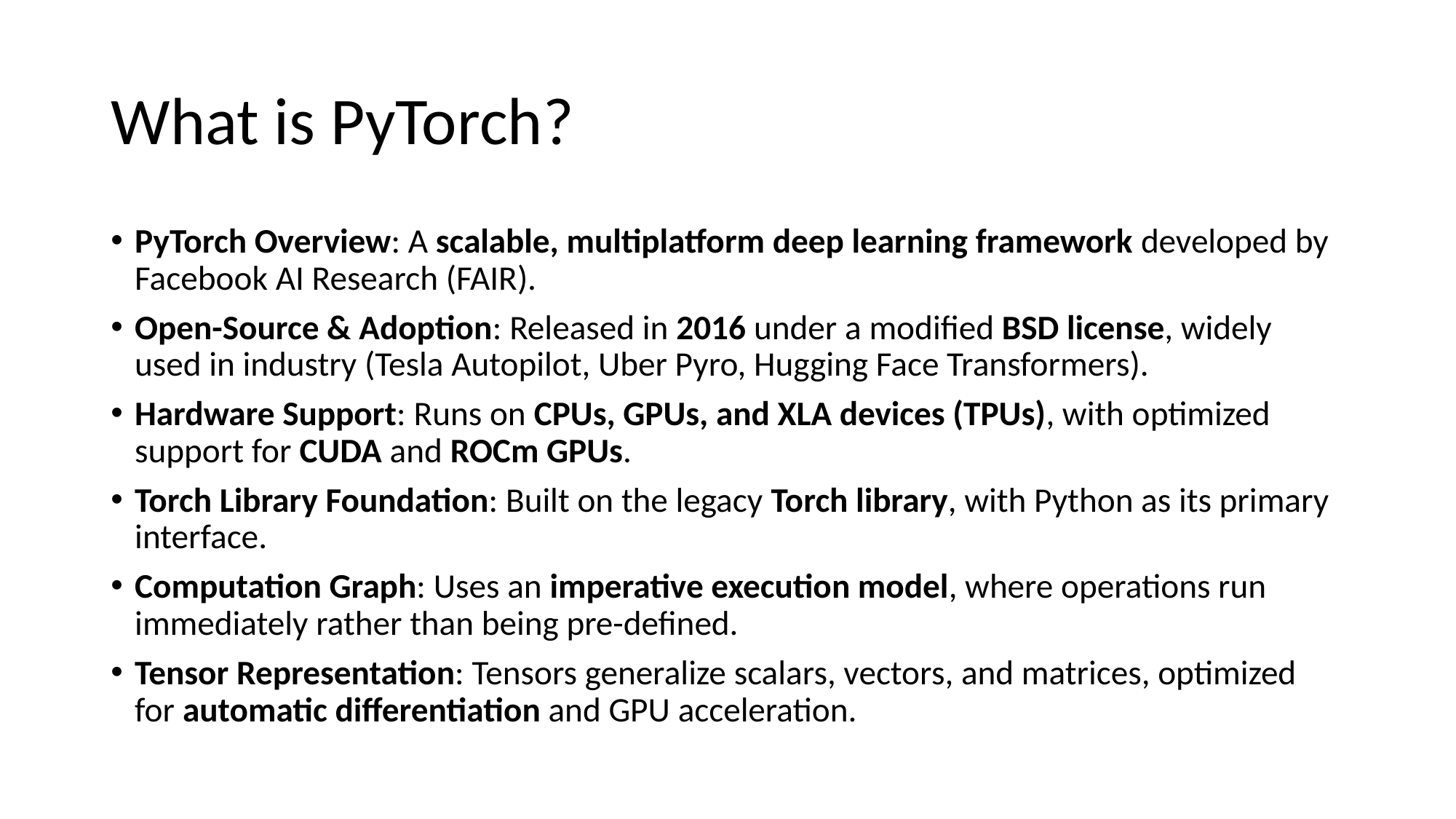

# What is PyTorch?
PyTorch Overview: A scalable, multiplatform deep learning framework developed by Facebook AI Research (FAIR).
Open-Source & Adoption: Released in 2016 under a modified BSD license, widely used in industry (Tesla Autopilot, Uber Pyro, Hugging Face Transformers).
Hardware Support: Runs on CPUs, GPUs, and XLA devices (TPUs), with optimized support for CUDA and ROCm GPUs.
Torch Library Foundation: Built on the legacy Torch library, with Python as its primary interface.
Computation Graph: Uses an imperative execution model, where operations run immediately rather than being pre-defined.
Tensor Representation: Tensors generalize scalars, vectors, and matrices, optimized for automatic differentiation and GPU acceleration.